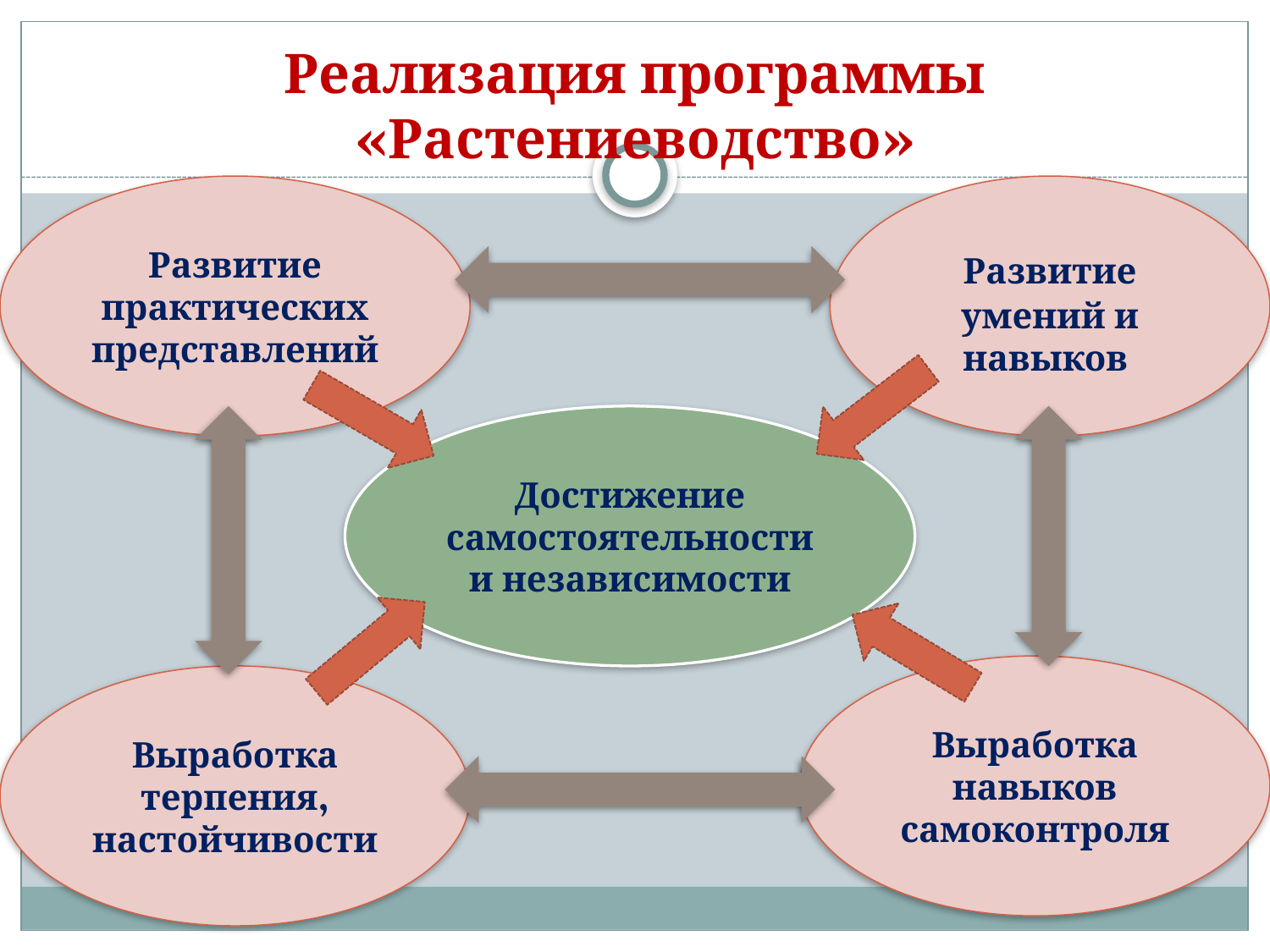

# Реализация программы «Растениеводство»
Развитие практических представлений
Развитие умений и навыков

Достижение самостоятельности и независимости

Выработка навыков самоконтроля
Выработка терпения, настойчивости